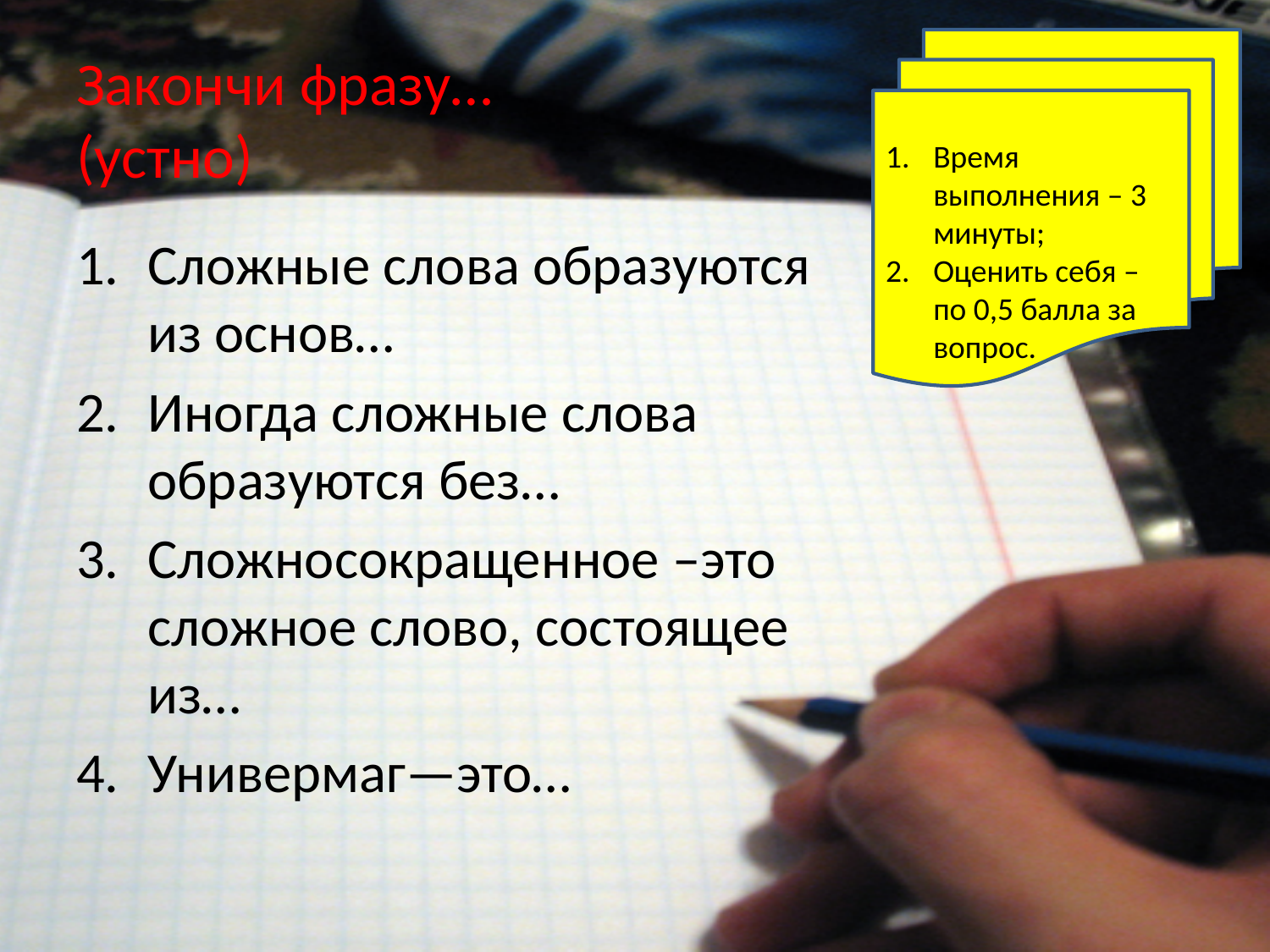

Время выполнения – 3 минуты;
Оценить себя – по 0,5 балла за вопрос.
# Закончи фразу… (устно)
Сложные слова образуются из основ…
Иногда сложные слова образуются без…
Сложносокращенное –это сложное слово, состоящее из…
Универмаг—это…